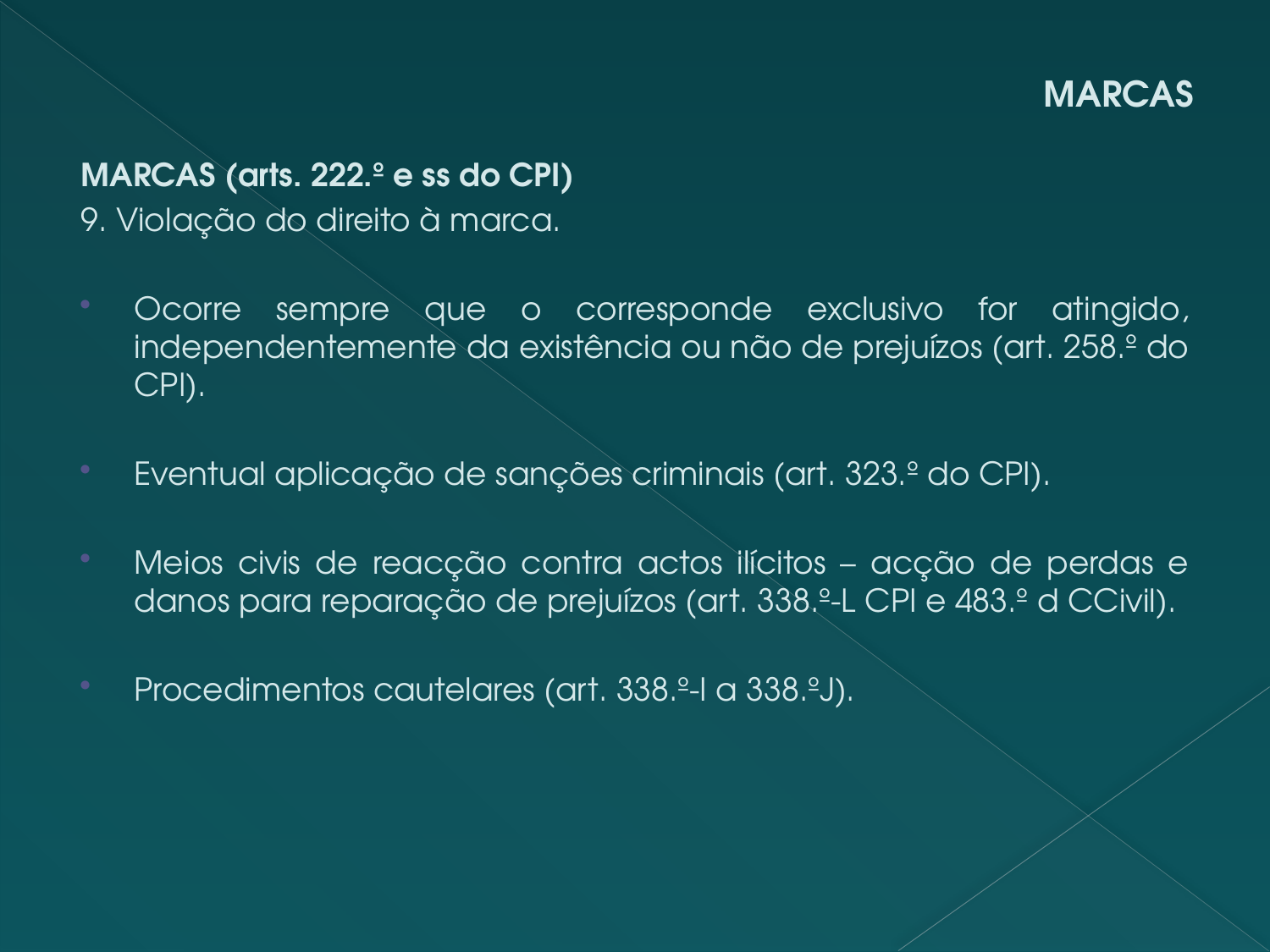

# MARCAS
MARCAS (arts. 222.º e ss do CPI)
9. Violação do direito à marca.

Ocorre sempre que o corresponde exclusivo for atingido, independentemente da existência ou não de prejuízos (art. 258.º do CPI).

Eventual aplicação de sanções criminais (art. 323.º do CPI).

Meios civis de reacção contra actos ilícitos – acção de perdas e danos para reparação de prejuízos (art. 338.º-L CPI e 483.º d CCivil).

Procedimentos cautelares (art. 338.º-I a 338.ºJ).